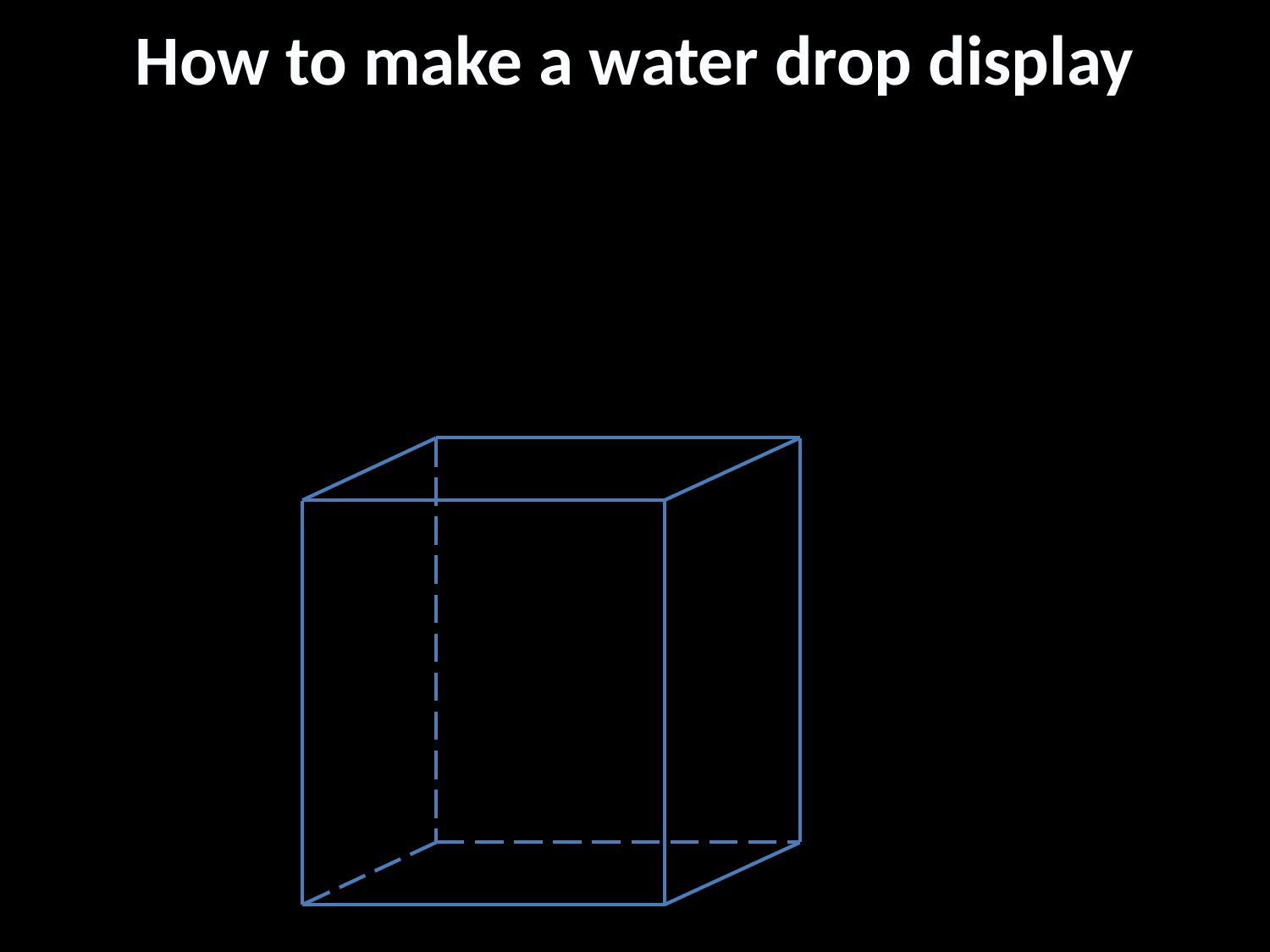

# How to make a water drop display